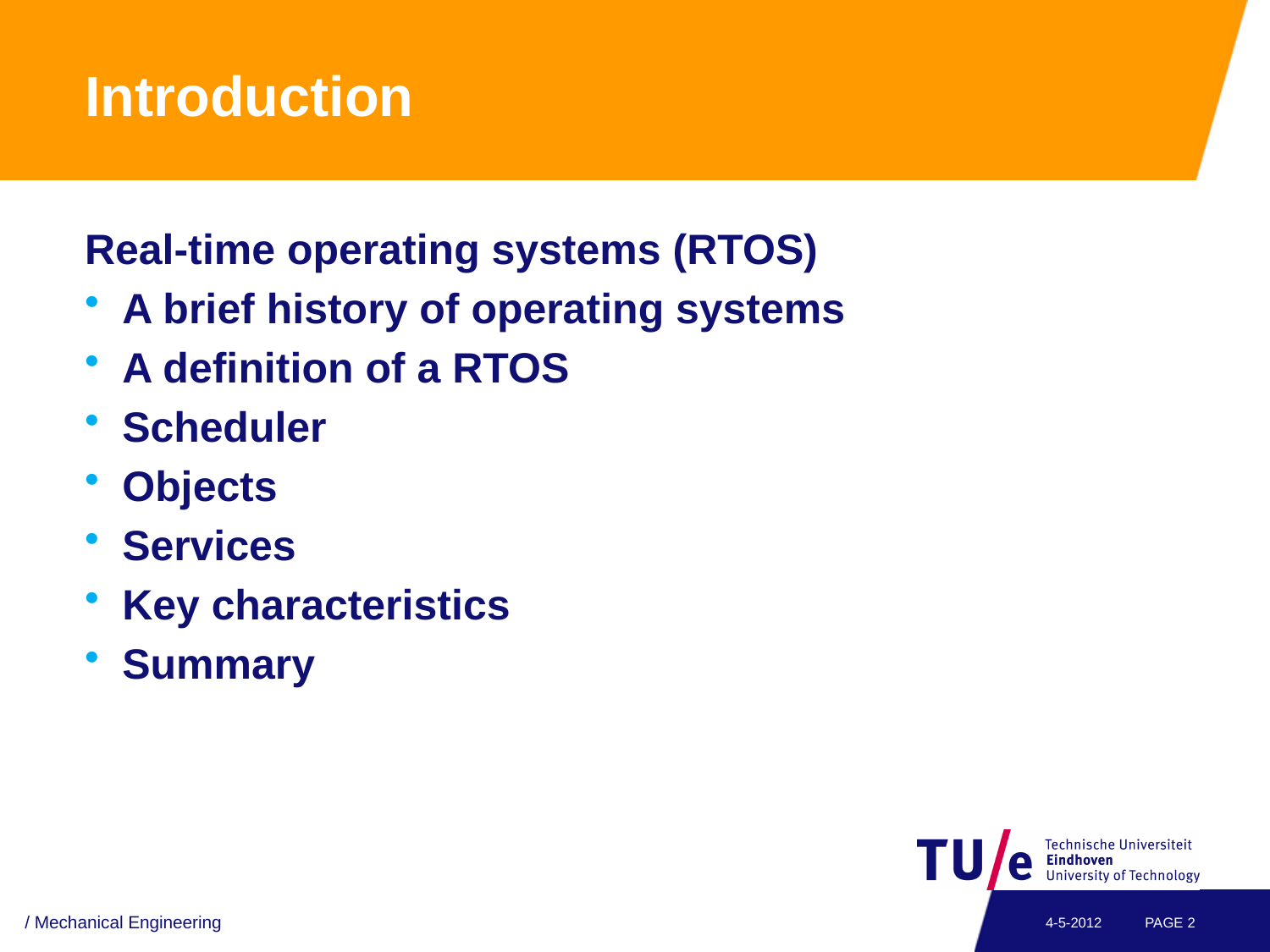

# Introduction
Real-time operating systems (RTOS)
A brief history of operating systems
A definition of a RTOS
Scheduler
Objects
Services
Key characteristics
Summary
/ Mechanical Engineering
4-5-2012
PAGE 2